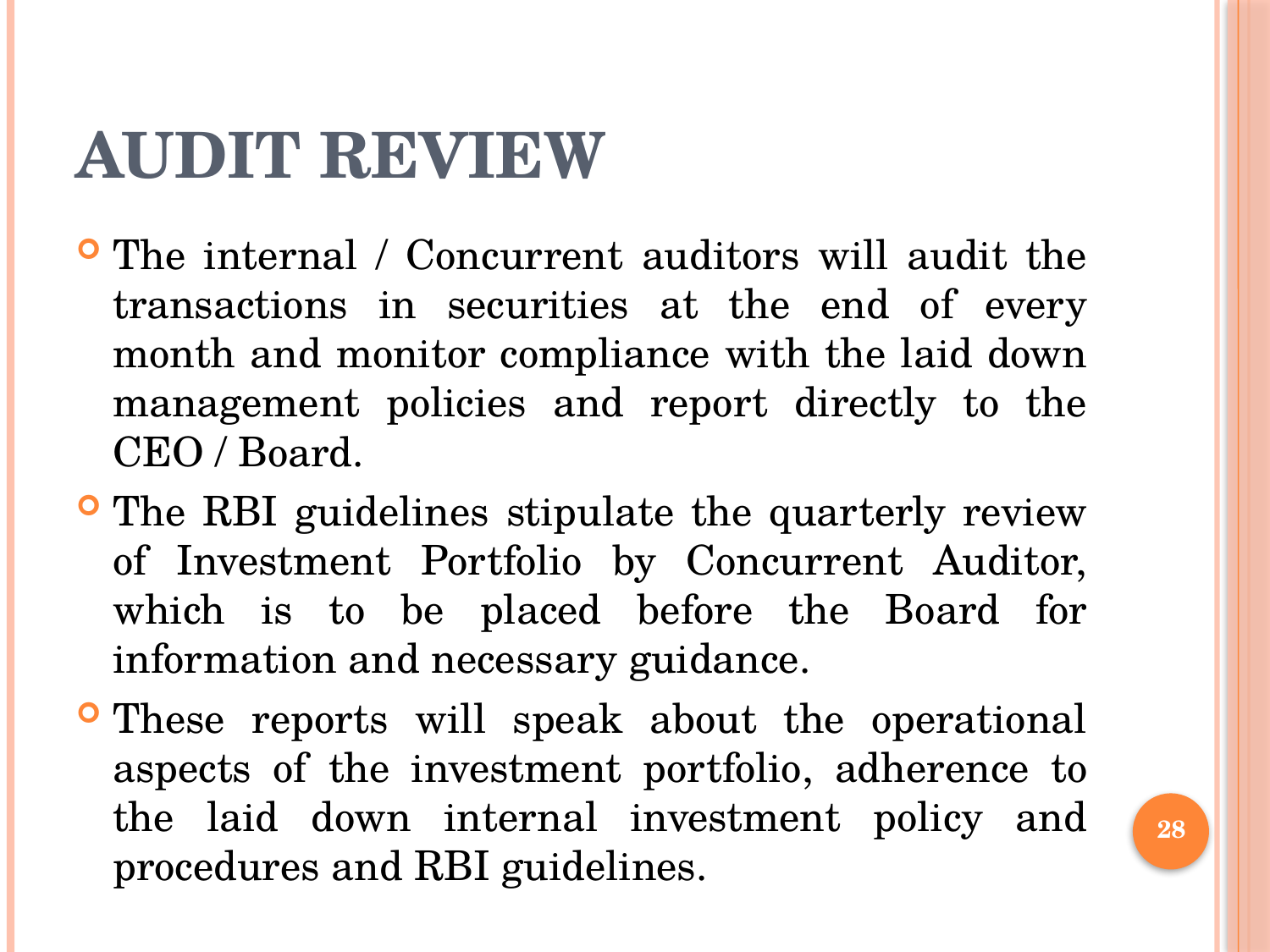

# Audit Review
The internal / Concurrent auditors will audit the transactions in securities at the end of every month and monitor compliance with the laid down management policies and report directly to the CEO / Board.
The RBI guidelines stipulate the quarterly review of Investment Portfolio by Concurrent Auditor, which is to be placed before the Board for information and necessary guidance.
These reports will speak about the operational aspects of the investment portfolio, adherence to the laid down internal investment policy and procedures and RBI guidelines.
28